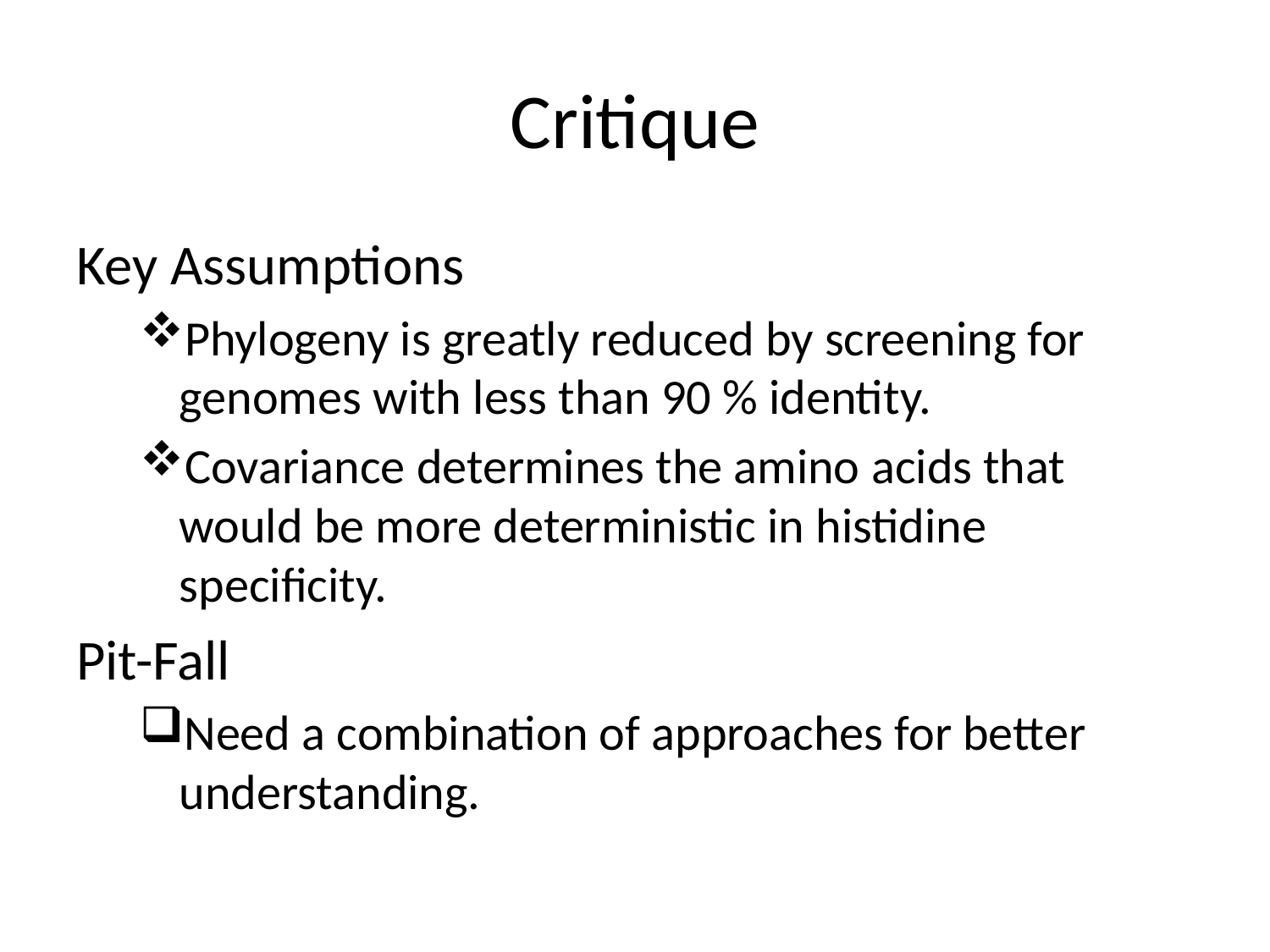

# Critique
Key Assumptions
Phylogeny is greatly reduced by screening for genomes with less than 90 % identity.
Covariance determines the amino acids that would be more deterministic in histidine specificity.
Pit-Fall
Need a combination of approaches for better understanding.